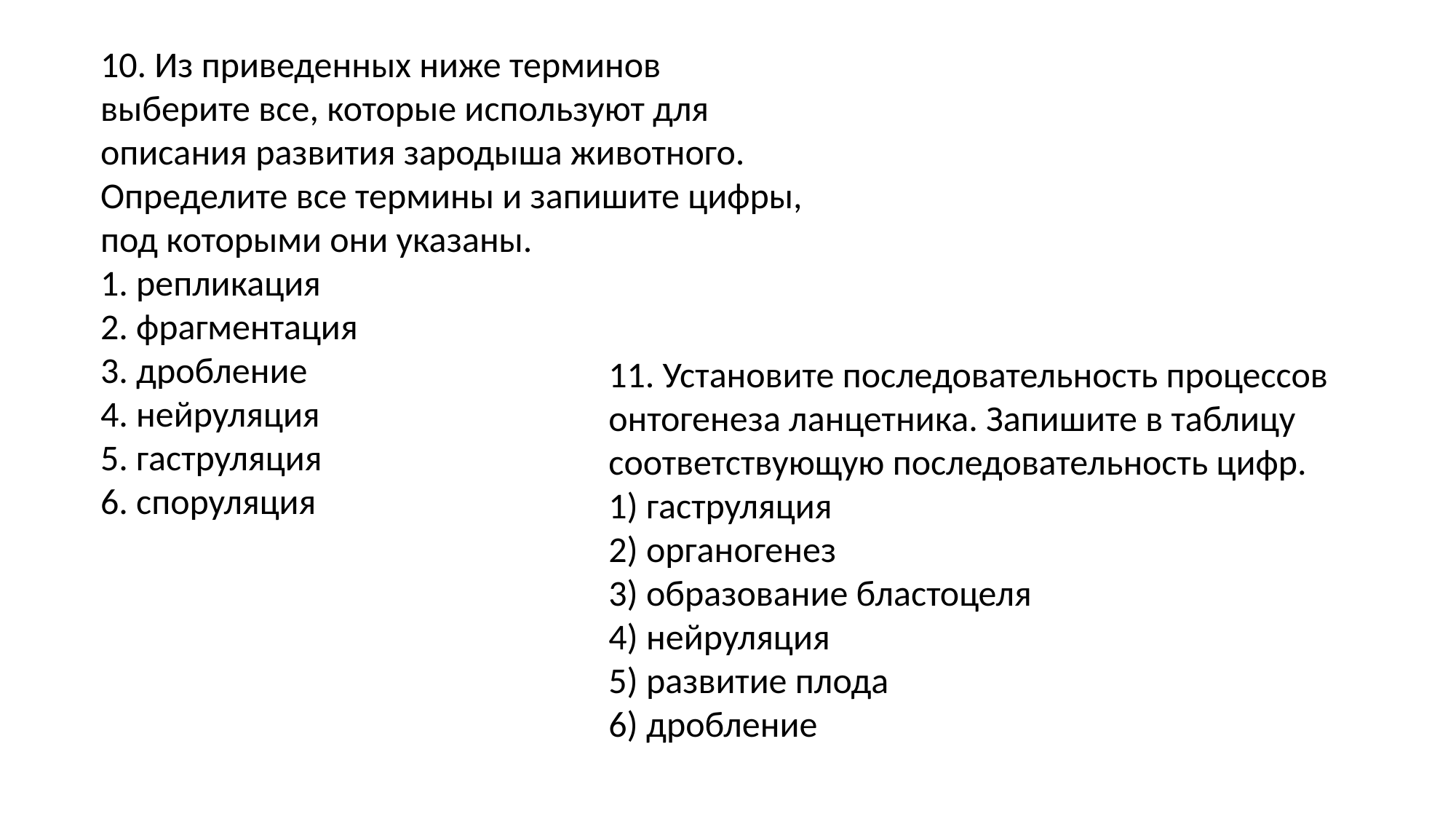

10. Из приведенных ниже терминов выберите все, которые используют для описания развития зародыша животного. Определите все термины и запишите цифры, под которыми они указаны.
1. репликация
2. фрагментация
3. дробление
4. нейруляция
5. гаструляция
6. споруляция
11. Установите последовательность процессов онтогенеза ланцетника. Запишите в таблицу соответствующую последовательность цифр.
1) гаструляция
2) органогенез
3) образование бластоцеля
4) нейруляция
5) развитие плода
6) дробление